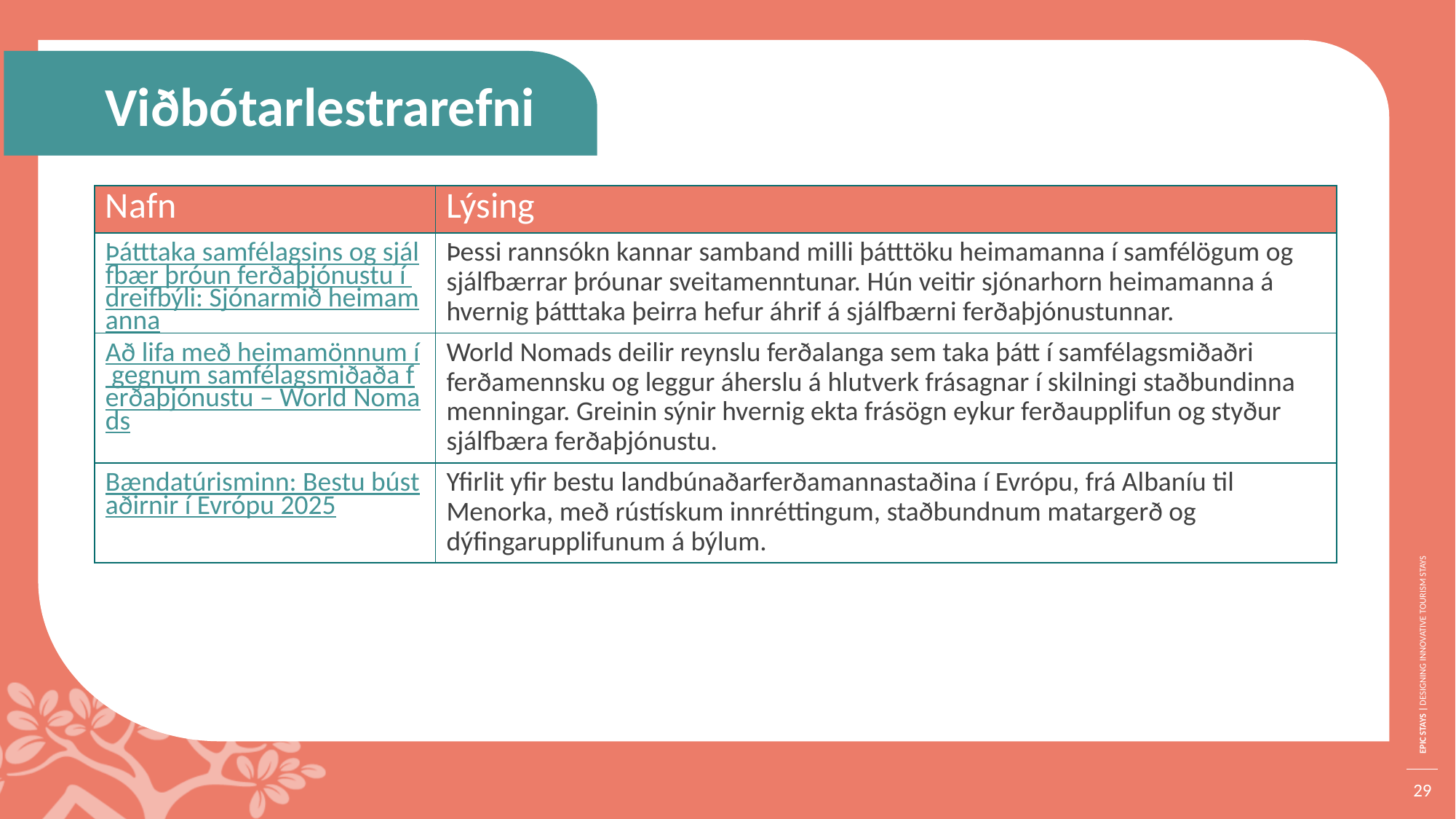

Viðbótarlestrarefni
| Nafn | Lýsing |
| --- | --- |
| Þátttaka samfélagsins og sjálfbær þróun ferðaþjónustu í dreifbýli: Sjónarmið heimamanna | Þessi rannsókn kannar samband milli þátttöku heimamanna í samfélögum og sjálfbærrar þróunar sveitamenntunar. Hún veitir sjónarhorn heimamanna á hvernig þátttaka þeirra hefur áhrif á sjálfbærni ferðaþjónustunnar. |
| Að lifa með heimamönnum í gegnum samfélagsmiðaða ferðaþjónustu – World Nomads | World Nomads deilir reynslu ferðalanga sem taka þátt í samfélagsmiðaðri ferðamennsku og leggur áherslu á hlutverk frásagnar í skilningi staðbundinna menningar. Greinin sýnir hvernig ekta frásögn eykur ferðaupplifun og styður sjálfbæra ferðaþjónustu. |
| Bændatúrisminn: Bestu bústaðirnir í Evrópu 2025 | Yfirlit yfir bestu landbúnaðarferðamannastaðina í Evrópu, frá Albaníu til Menorka, með rústískum innréttingum, staðbundnum matargerð og dýfingarupplifunum á býlum. |
29